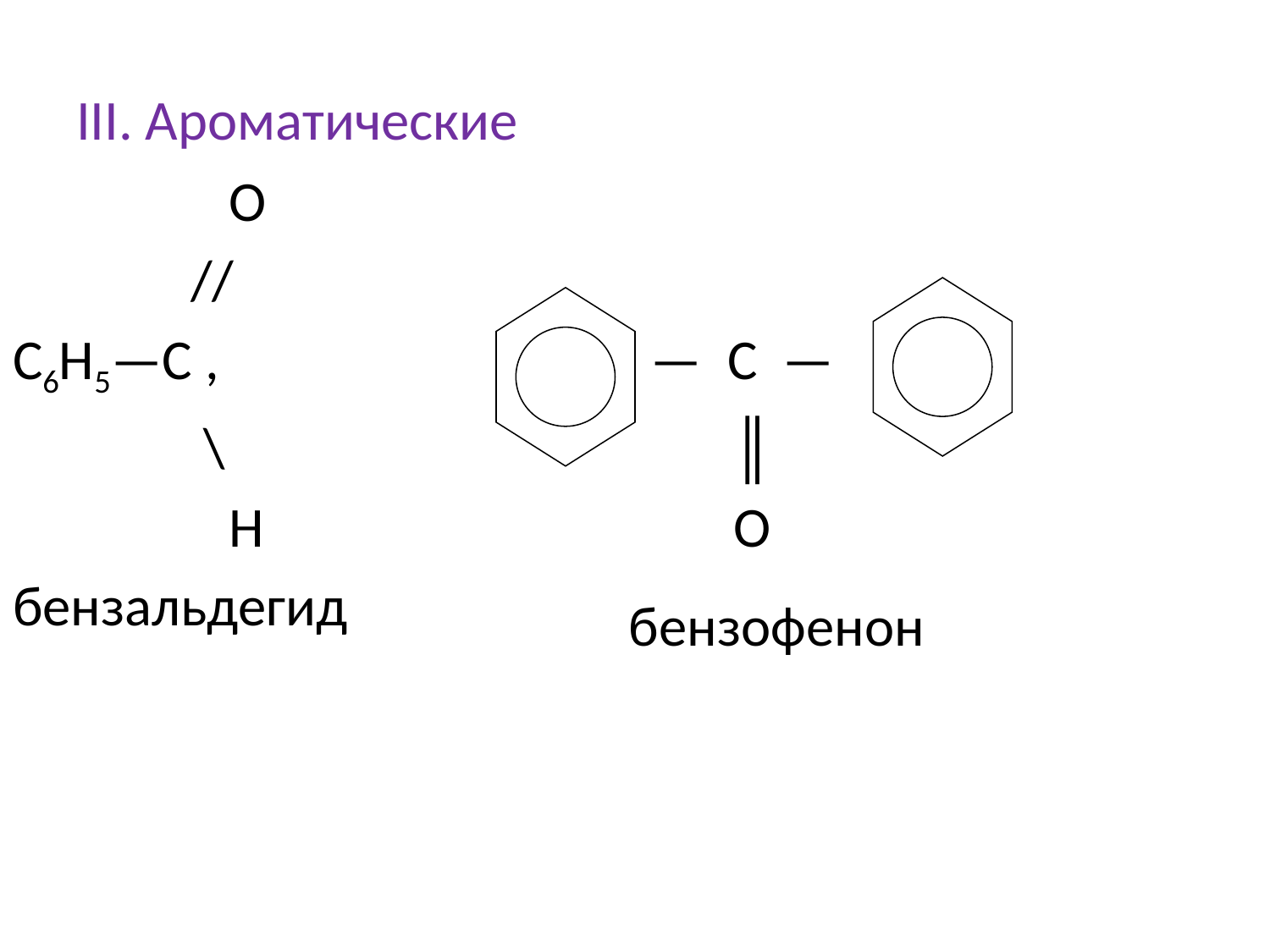

# III. Ароматические
                 О
              //
С6Н5—С ,                                  —  С  —
               \                                        ║
                 Н                                     О
бензальдегид

бензофенон